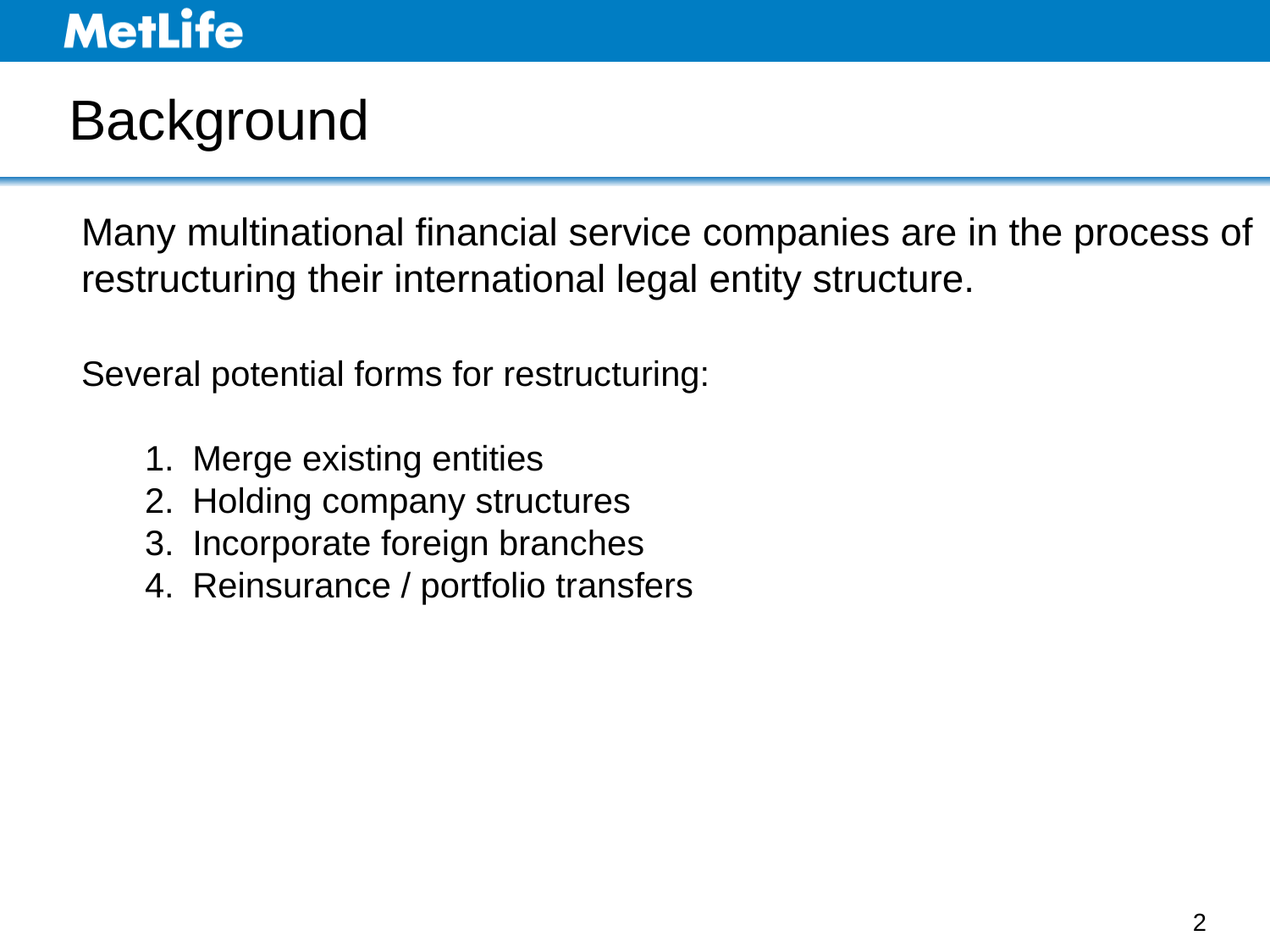

Background
Many multinational financial service companies are in the process of restructuring their international legal entity structure.

Several potential forms for restructuring:

Merge existing entities
Holding company structures
Incorporate foreign branches
Reinsurance / portfolio transfers

2